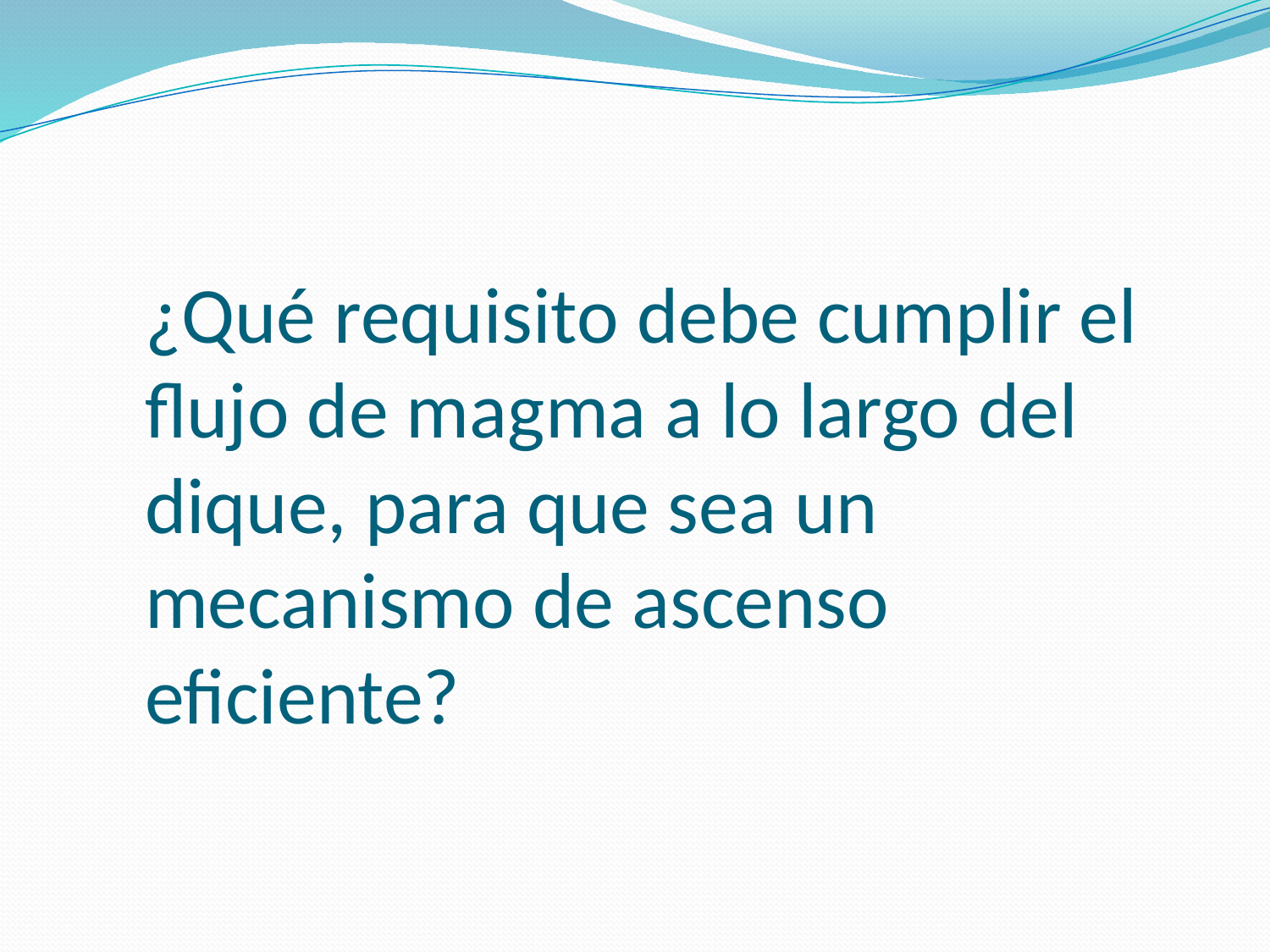

# ¿Qué requisito debe cumplir el flujo de magma a lo largo del dique, para que sea un mecanismo de ascenso eficiente?